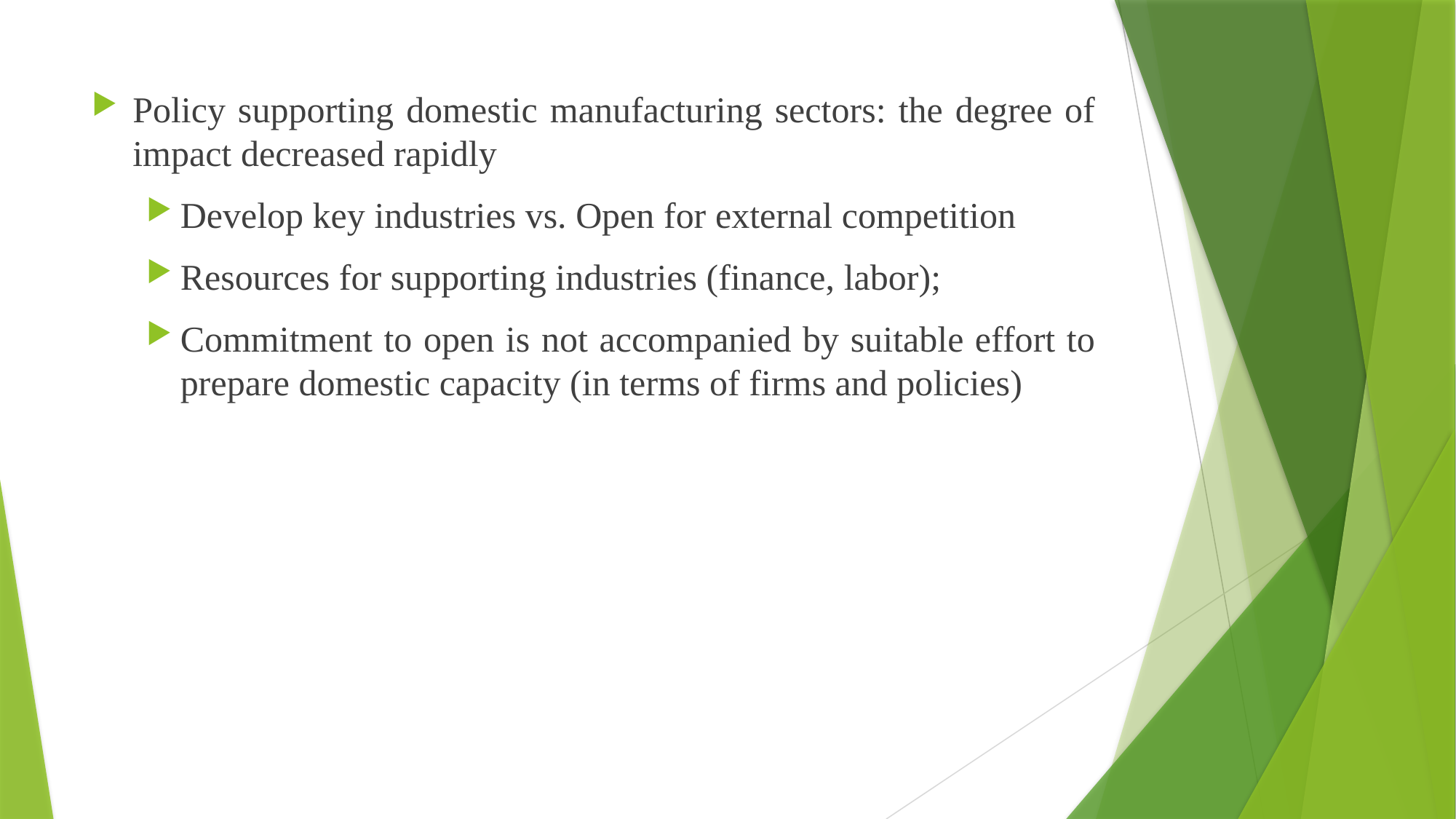

Policy supporting domestic manufacturing sectors: the degree of impact decreased rapidly
Develop key industries vs. Open for external competition
Resources for supporting industries (finance, labor);
Commitment to open is not accompanied by suitable effort to prepare domestic capacity (in terms of firms and policies)